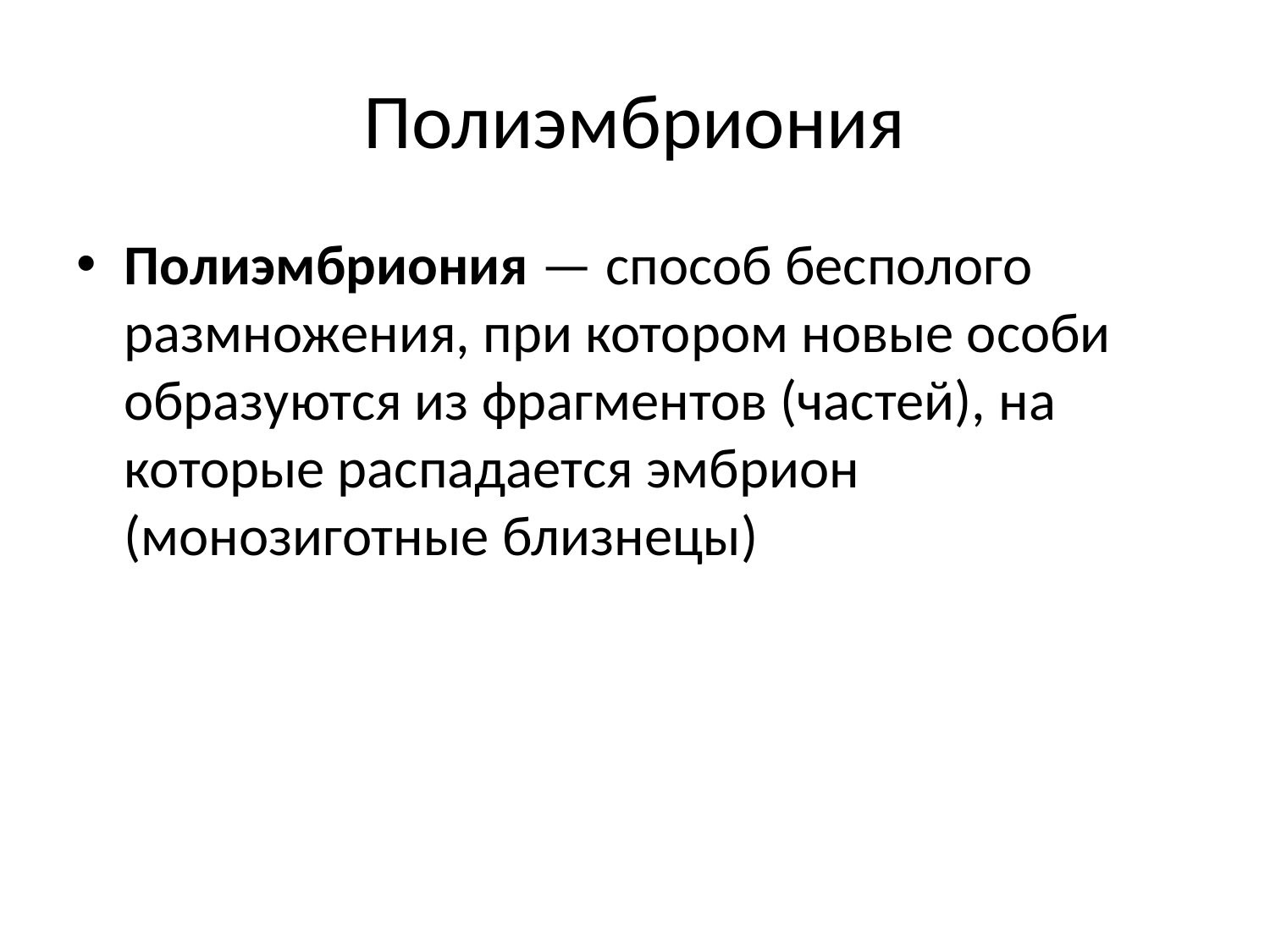

# Полиэмбриония
Полиэмбриония — способ бесполого размножения, при котором новые особи образуются из фрагментов (частей), на которые распадается эмбрион (монозиготные близнецы)